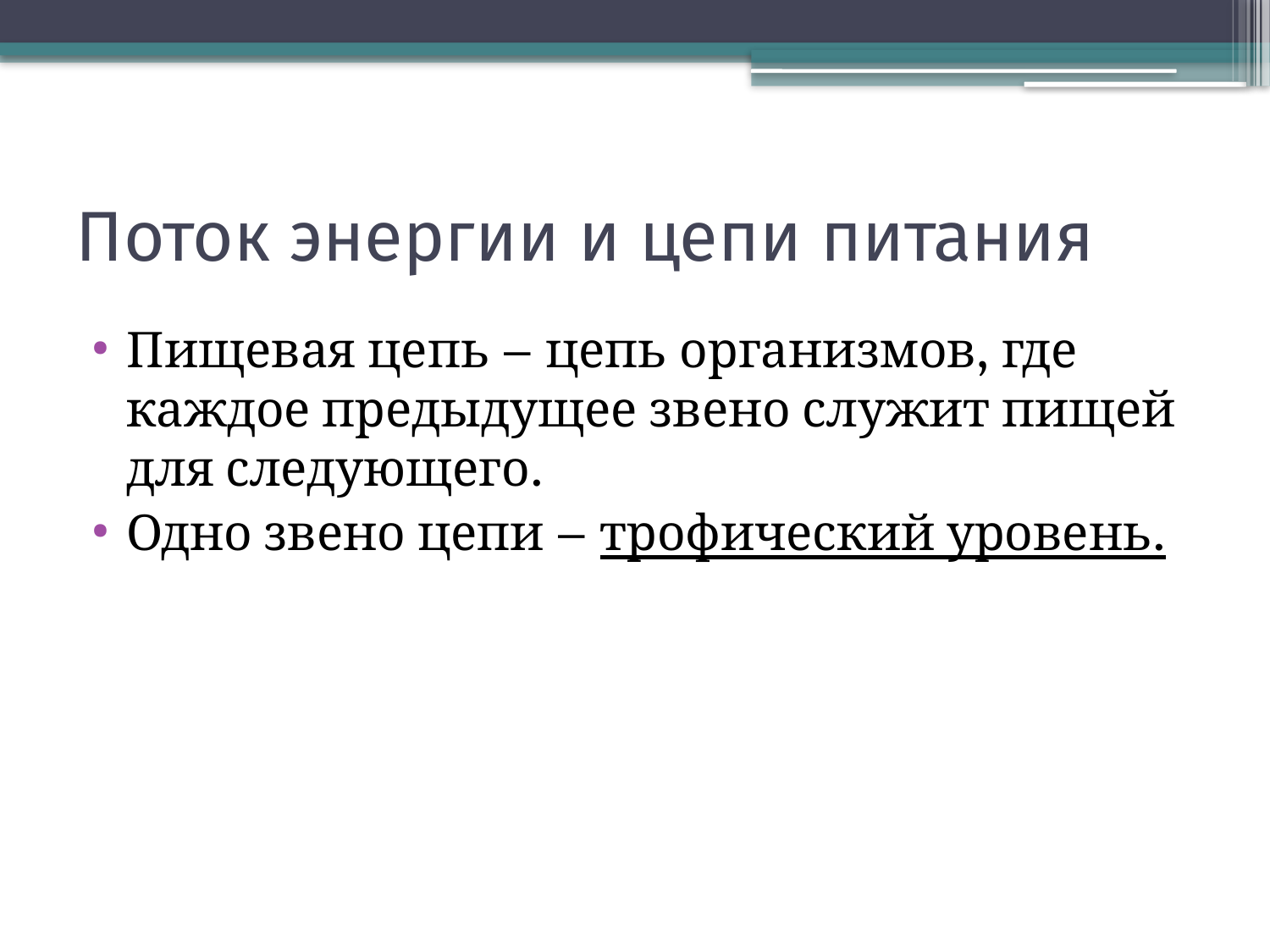

# Поток энергии и цепи питания
Пищевая цепь – цепь организмов, где каждое предыдущее звено служит пищей для следующего.
Одно звено цепи – трофический уровень.